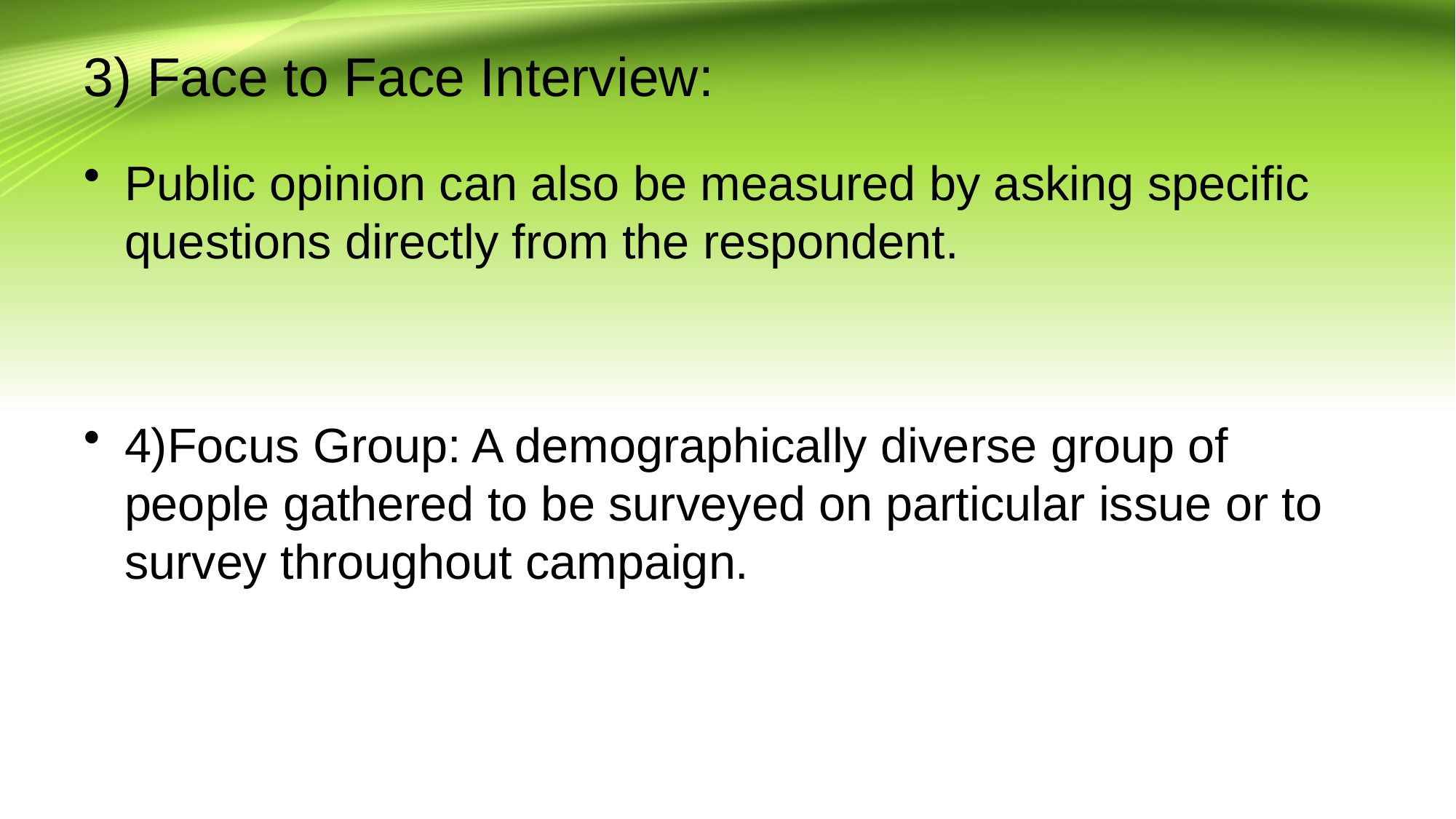

# 3) Face to Face Interview:
Public opinion can also be measured by asking specific questions directly from the respondent.

4)Focus Group: A demographically diverse group of people gathered to be surveyed on particular issue or to survey throughout campaign.